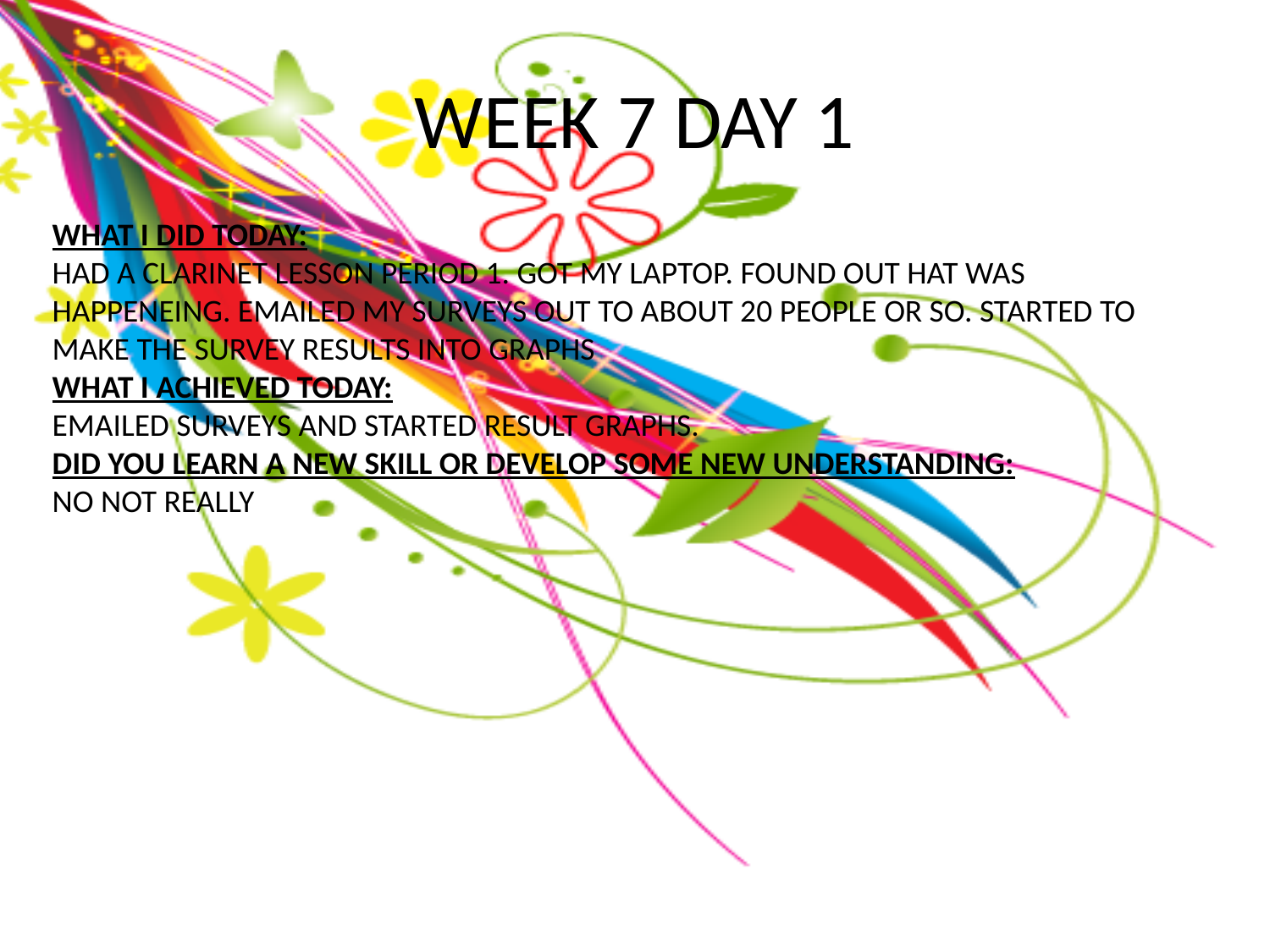

# WEEK 7 DAY 1
WHAT I DID TODAY:
HAD A CLARINET LESSON PERIOD 1. GOT MY LAPTOP. FOUND OUT HAT WAS HAPPENEING. EMAILED MY SURVEYS OUT TO ABOUT 20 PEOPLE OR SO. STARTED TO MAKE THE SURVEY RESULTS INTO GRAPHS
WHAT I ACHIEVED TODAY:
EMAILED SURVEYS AND STARTED RESULT GRAPHS.
DID YOU LEARN A NEW SKILL OR DEVELOP SOME NEW UNDERSTANDING:
NO NOT REALLY